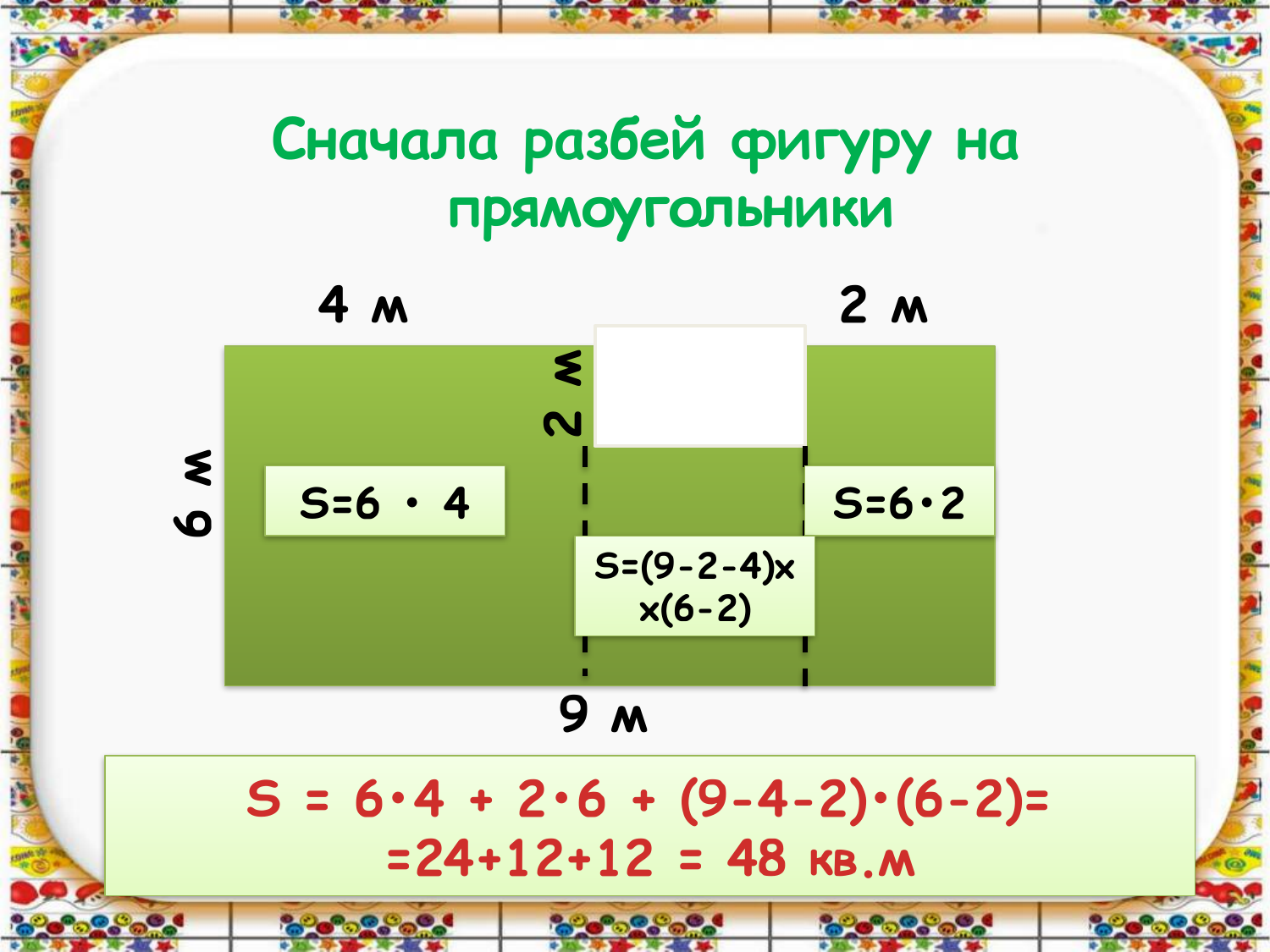

Сначала разбей фигуру на прямоугольники
4 м
2 м

2 м
6 м
S=6 • 4
S=6•2
S=(9-2-4)х х(6-2)
9 м
S = 6•4 + 2•6 + (9-4-2)•(6-2)=
=24+12+12 = 48 кв.м